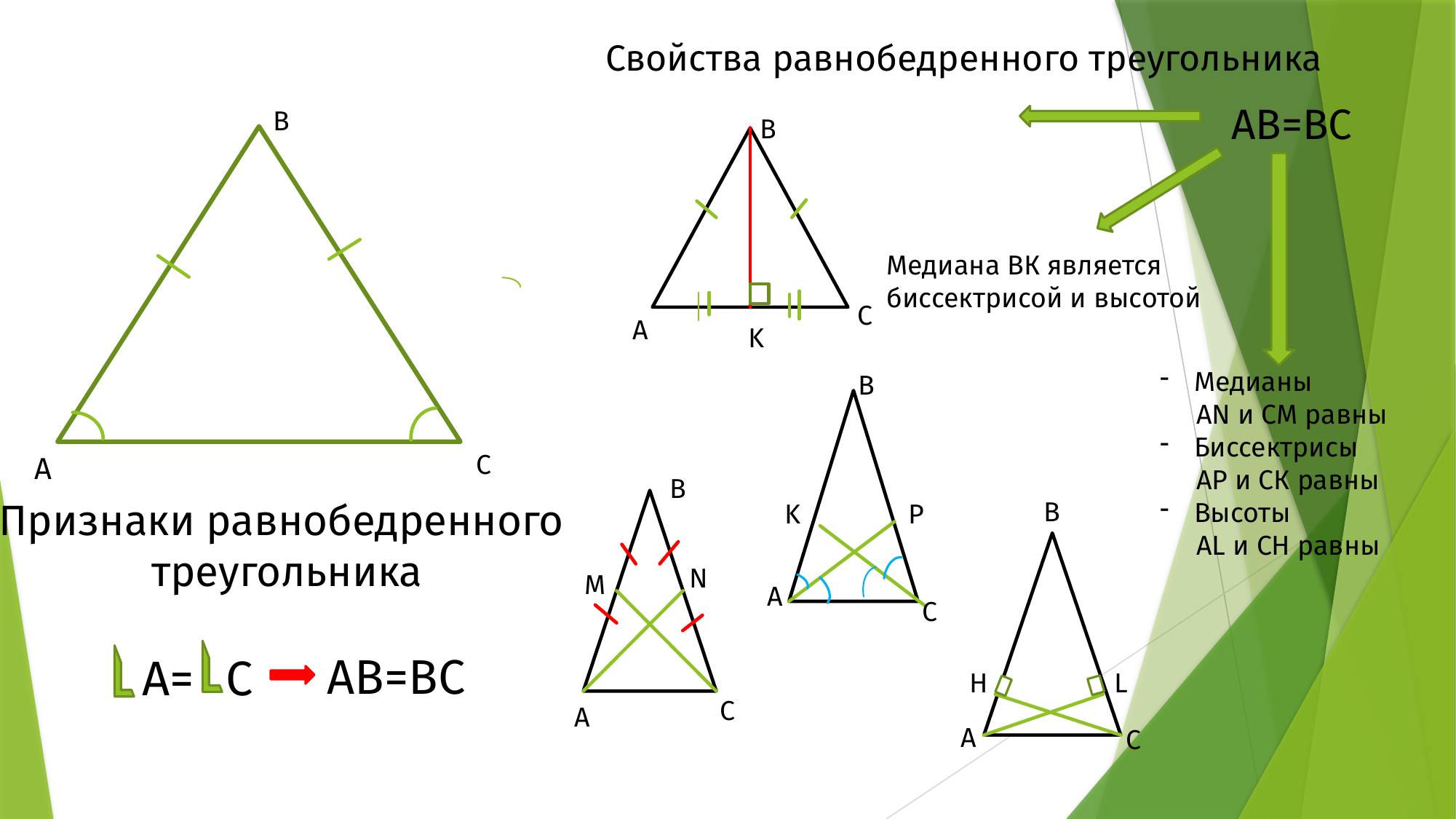

Свойства равнобедренного треугольника
АВ=ВС
В
B

Медиана ВК является
биссектрисой и высотой

C
A
K
Медианы
     АN и СМ равны
Биссектрисы
     АР и СК равны
Высоты
     АL и СН равны

B

С
А
B
Признаки равнобедренного
 треугольника
B

K
P

N
M

A

С
АВ=ВС

С
А=

H
L

С
A
A
С